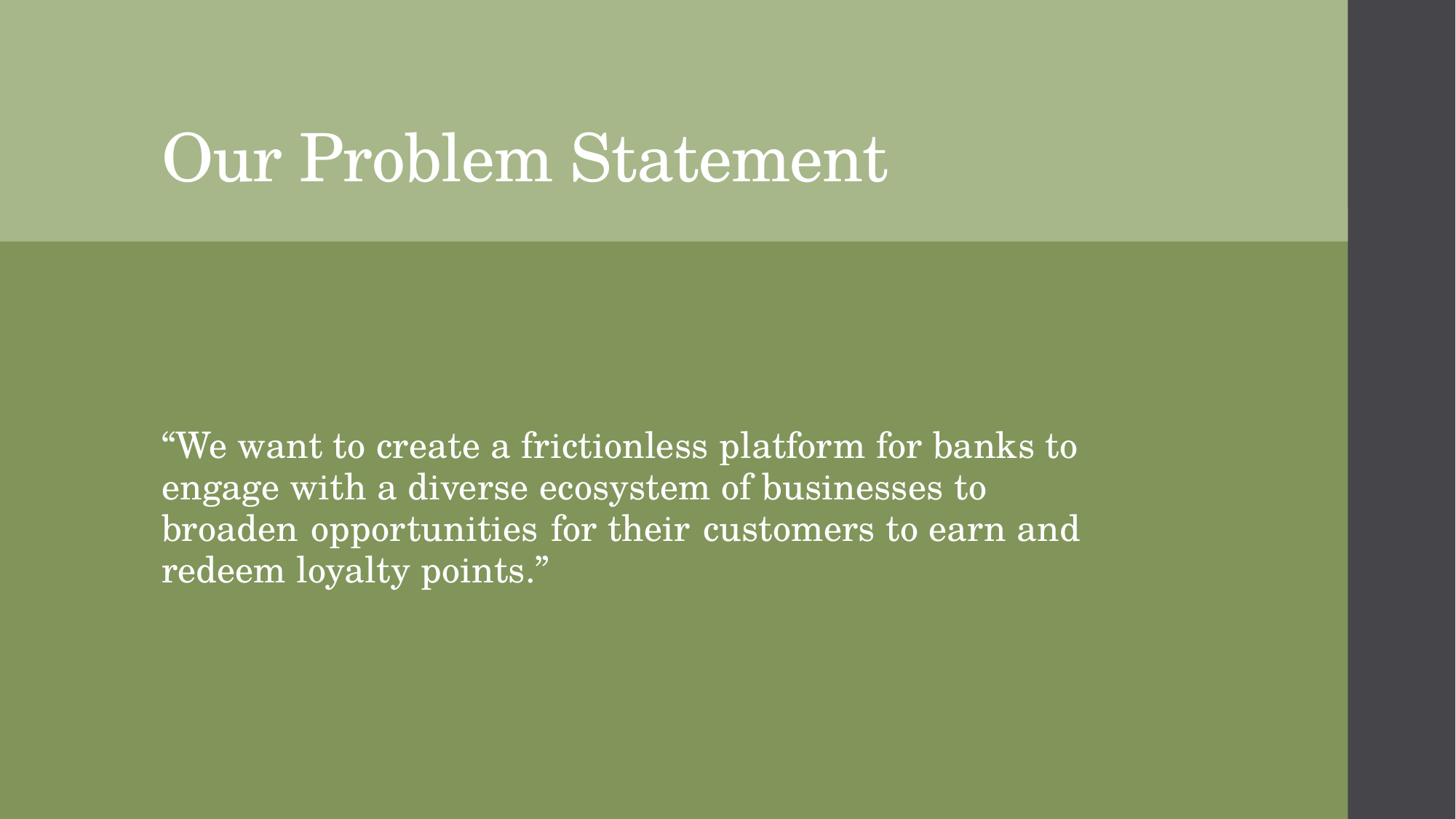

# Our Problem Statement

“We want to create a frictionless platform for banks to engage with a diverse ecosystem of businesses to broaden opportunities for their customers to earn and redeem loyalty points.”